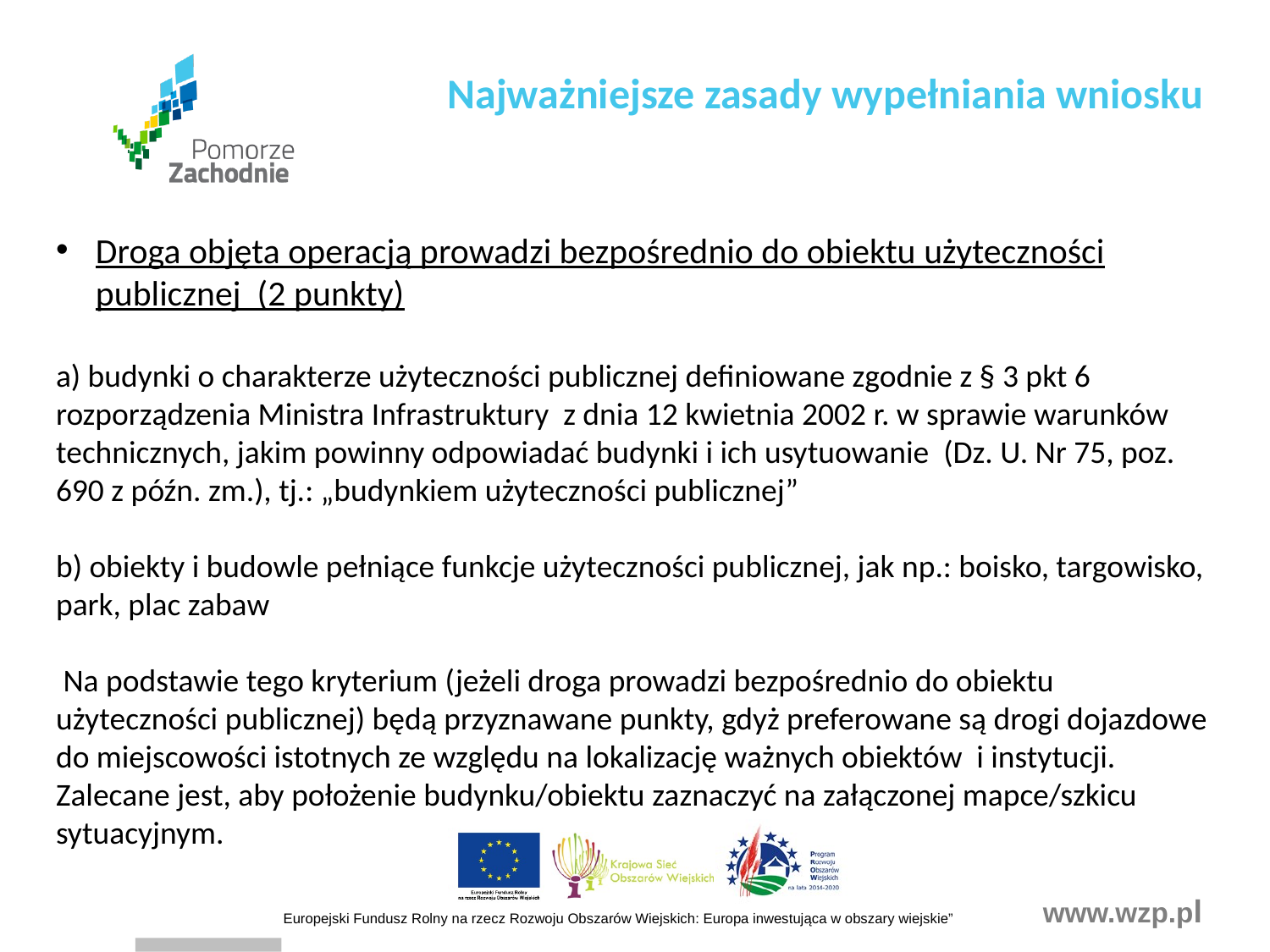

Najważniejsze zasady wypełniania wniosku
Droga objęta operacją prowadzi bezpośrednio do obiektu użyteczności publicznej  (2 punkty)

a) budynki o charakterze użyteczności publicznej definiowane zgodnie z § 3 pkt 6 rozporządzenia Ministra Infrastruktury  z dnia 12 kwietnia 2002 r. w sprawie warunków technicznych, jakim powinny odpowiadać budynki i ich usytuowanie  (Dz. U. Nr 75, poz. 690 z późn. zm.), tj.: „budynkiem użyteczności publicznej”

b) obiekty i budowle pełniące funkcje użyteczności publicznej, jak np.: boisko, targowisko, park, plac zabaw

 Na podstawie tego kryterium (jeżeli droga prowadzi bezpośrednio do obiektu użyteczności publicznej) będą przyznawane punkty, gdyż preferowane są drogi dojazdowe do miejscowości istotnych ze względu na lokalizację ważnych obiektów  i instytucji.  Zalecane jest, aby położenie budynku/obiektu zaznaczyć na załączonej mapce/szkicu sytuacyjnym.